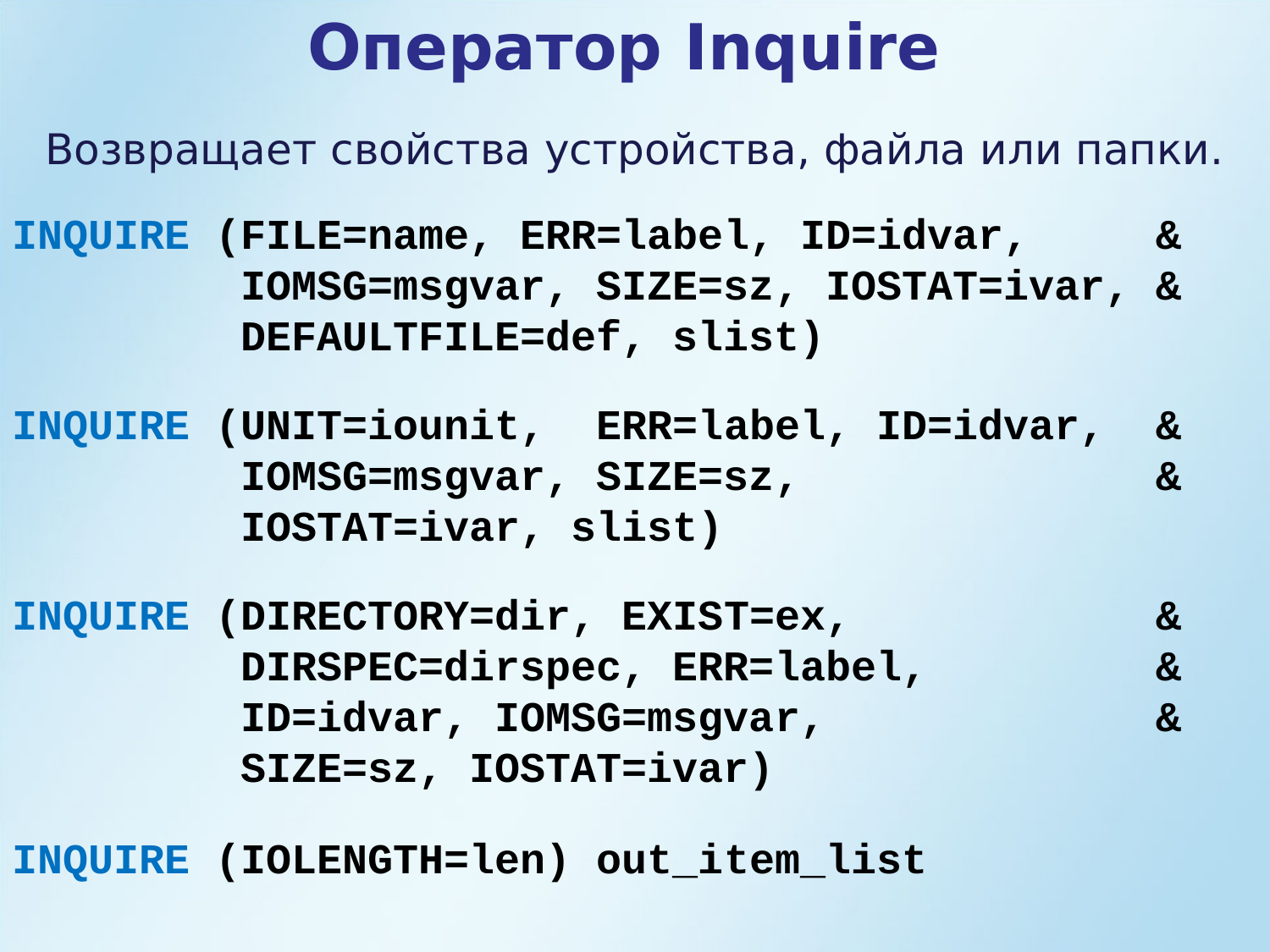

Оператор Inquire
Возвращает свойства устройства, файла или папки.
INQUIRE (FILE=name, ERR=label, ID=idvar,     &
         IOMSG=msgvar, SIZE=sz, IOSTAT=ivar, &
         DEFAULTFILE=def, slist)
INQUIRE (UNIT=iounit,  ERR=label, ID=idvar,  &
         IOMSG=msgvar, SIZE=sz,              &
         IOSTAT=ivar, slist)
INQUIRE (DIRECTORY=dir, EXIST=ex,            &
         DIRSPEC=dirspec, ERR=label,         &
         ID=idvar, IOMSG=msgvar,             &
         SIZE=sz, IOSTAT=ivar)
INQUIRE (IOLENGTH=len) out_item_list